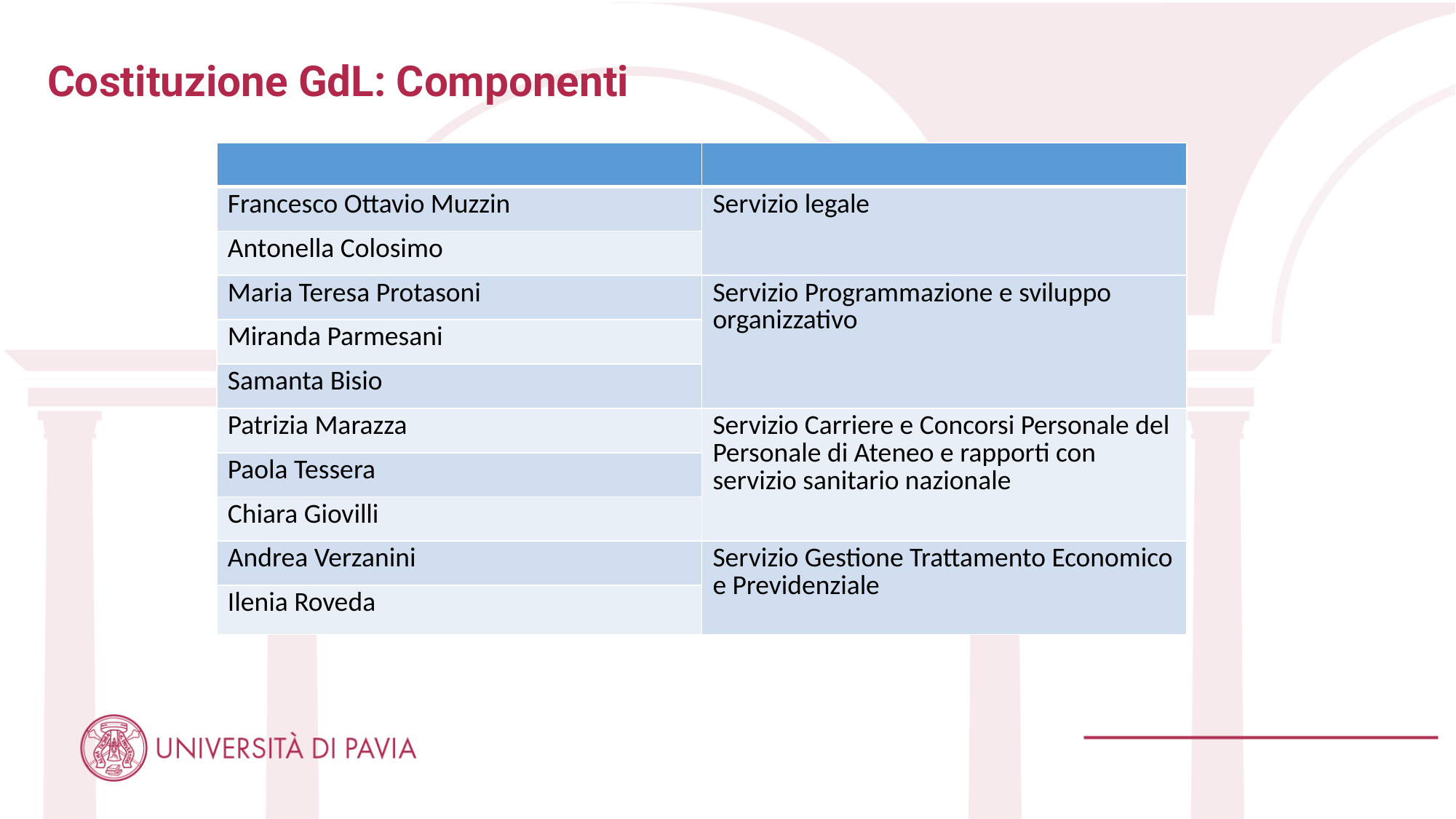

# Costituzione GdL: Componenti
|  |  |
| --- | --- |
| Francesco Ottavio Muzzin | Servizio legale |
| Antonella Colosimo |  |
| Maria Teresa Protasoni | Servizio Programmazione e sviluppo organizzativo |
| Miranda Parmesani |  |
| Samanta Bisio |  |
| Patrizia Marazza | Servizio Carriere e Concorsi Personale del Personale di Ateneo e rapporti con servizio sanitario nazionale |
| Paola Tessera |  |
| Chiara Giovilli |  |
| Andrea Verzanini | Servizio Gestione Trattamento Economico e Previdenziale |
| Ilenia Roveda |  |